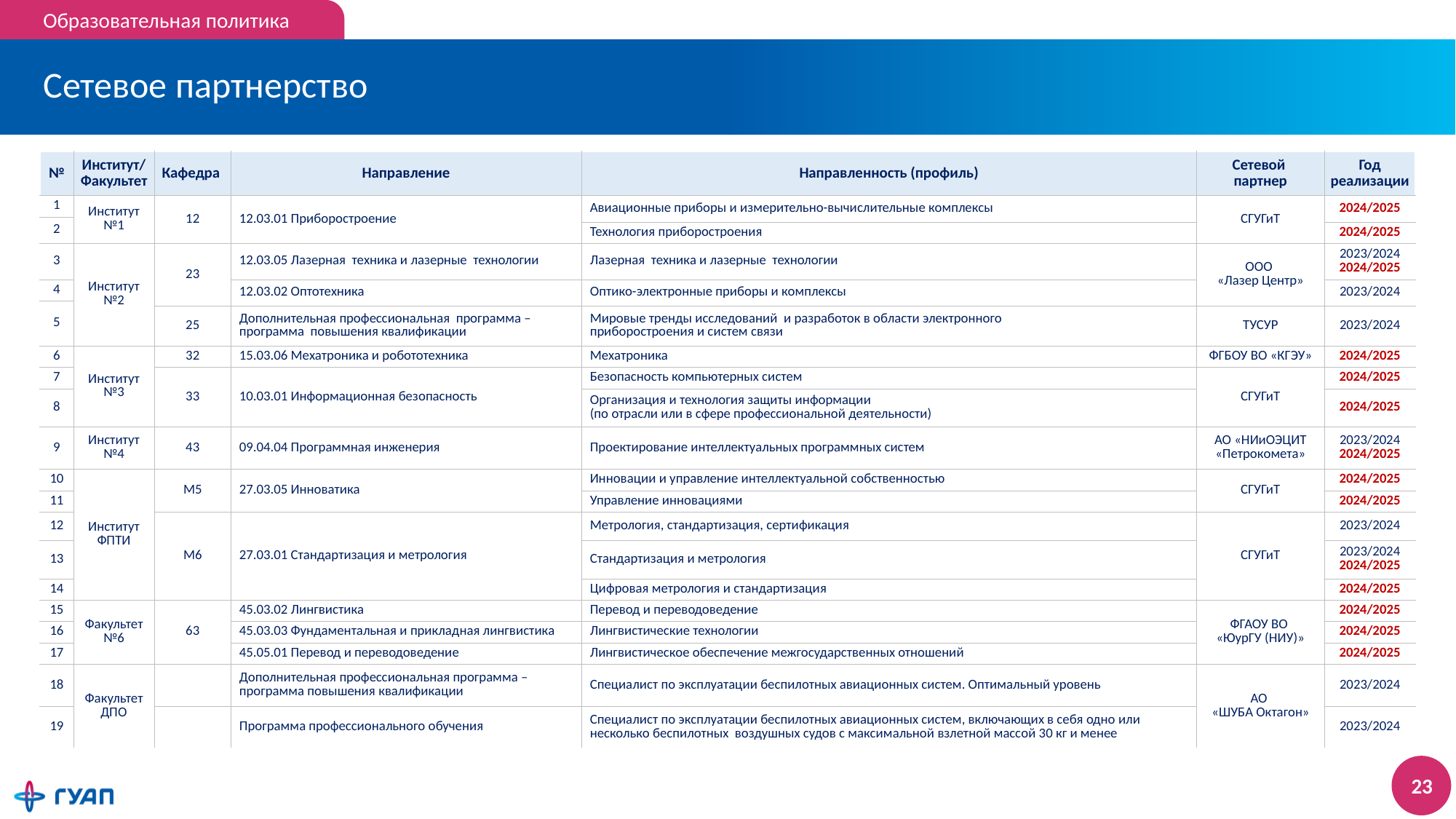

Образовательная политика
# Сетевое партнерство
| № | Институт/ Факультет | Кафедра | Направление | Направленность (профиль) | Сетевой партнер | Год реализации |
| --- | --- | --- | --- | --- | --- | --- |
| 1 | Институт №1 | 12 | 12.03.01 Приборостроение | Авиационные приборы и измерительно-вычислительные комплексы | СГУГиТ | 2024/2025 |
| 2 |  |  |  |  |  |  |
|  |  |  |  | Технология приборостроения |  | 2024/2025 |
| 3 | Институт №2 | 23 | 12.03.05 Лазерная техника и лазерные технологии | Лазерная техника и лазерные технологии | ООО «Лазер Центр» | 2023/2024 2024/2025 |
| 4 |  |  | 12.03.02 Оптотехника | Оптико-электронные приборы и комплексы |  | 2023/2024 |
| 5 |  |  |  |  |  |  |
|  |  | 25 | Дополнительная профессиональная программа – программа повышения квалификации | Мировые тренды исследований и разработок в области электронного приборостроения и систем связи | ТУСУР | 2023/2024 |
| 6 | Институт №3 | 32 | 15.03.06 Мехатроника и робототехника | Мехатроника | ФГБОУ ВО «КГЭУ» | 2024/2025 |
| 7 |  | 33 | 10.03.01 Информационная безопасность | Безопасность компьютерных систем | СГУГиТ | 2024/2025 |
| 8 |  |  |  | Организация и технология защиты информации (по отрасли или в сфере профессиональной деятельности) |  | 2024/2025 |
| 9 | Институт №4 | 43 | 09.04.04 Программная инженерия | Проектирование интеллектуальных программных систем | АО «НИиОЭЦИТ «Петрокомета» | 2023/2024 2024/2025 |
| 10 | Институт ФПТИ | М5 | 27.03.05 Инноватика | Инновации и управление интеллектуальной собственностью | СГУГиТ | 2024/2025 |
| 11 |  |  |  | Управление инновациями |  | 2024/2025 |
| 12 |  | М6 | 27.03.01 Стандартизация и метрология | Метрология, стандартизация, сертификация | СГУГиТ | 2023/2024 |
| 13 |  |  |  | Стандартизация и метрология |  | 2023/2024 2024/2025 |
| 14 |  |  |  | Цифровая метрология и стандартизация |  | 2024/2025 |
| 15 | Факультет №6 | 63 | 45.03.02 Лингвистика | Перевод и переводоведение | ФГАОУ ВО «ЮурГУ (НИУ)» | 2024/2025 |
| 16 |  |  | 45.03.03 Фундаментальная и прикладная лингвистика | Лингвистические технологии |  | 2024/2025 |
| 17 |  |  | 45.05.01 Перевод и переводоведение | Лингвистическое обеспечение межгосударственных отношений |  | 2024/2025 |
| 18 | Факультет ДПО |  | Дополнительная профессиональная программа – программа повышения квалификации | Специалист по эксплуатации беспилотных авиационных систем. Оптимальный уровень | АО «ШУБА Октагон» | 2023/2024 |
| 19 |  |  | Программа профессионального обучения | Специалист по эксплуатации беспилотных авиационных систем, включающих в себя одно или несколько беспилотных воздушных судов с максимальной взлетной массой 30 кг и менее |  | 2023/2024 |